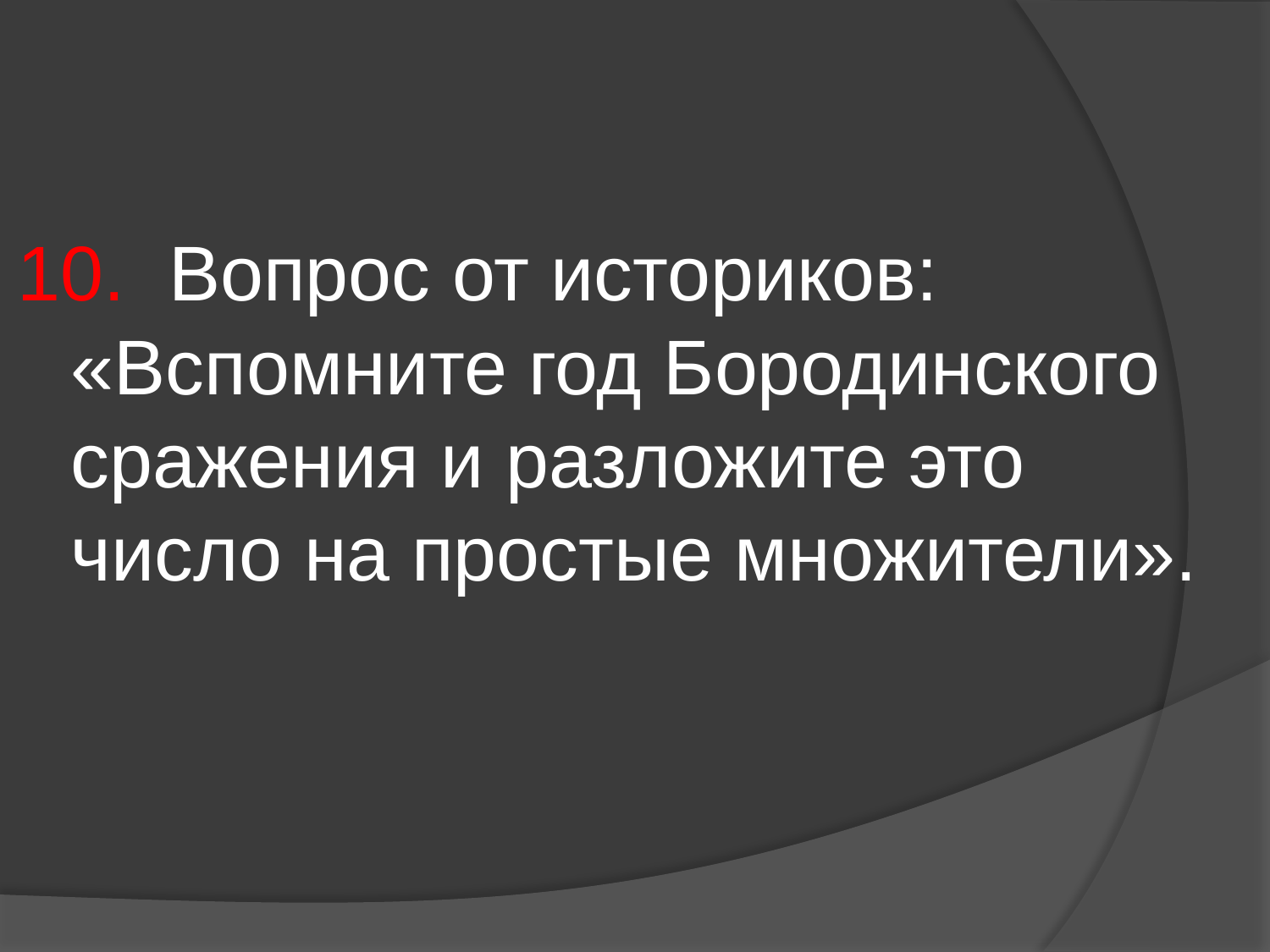

10.  Вопрос от историков: «Вспомните год Бородинского сражения и разложите это число на простые множители».